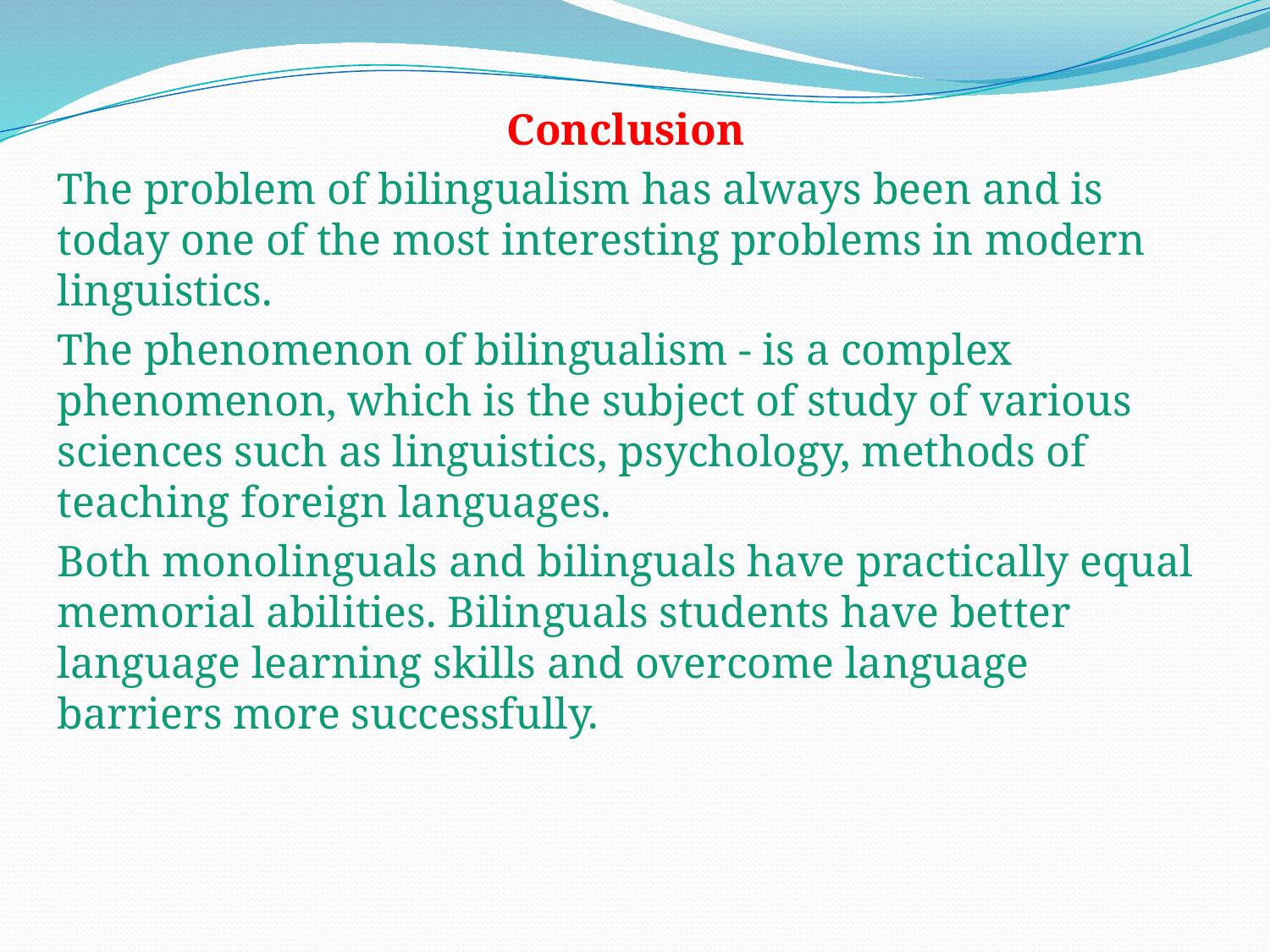

#
Conclusion
The problem of bilingualism has always been and is today one of the most interesting problems in modern linguistics.
The phenomenon of bilingualism - is a complex phenomenon, which is the subject of study of various sciences such as linguistics, psychology, methods of teaching foreign languages.
Both monolinguals and bilinguals have practically equal memorial abilities. Bilinguals students have better language learning skills and overcome language barriers more successfully.